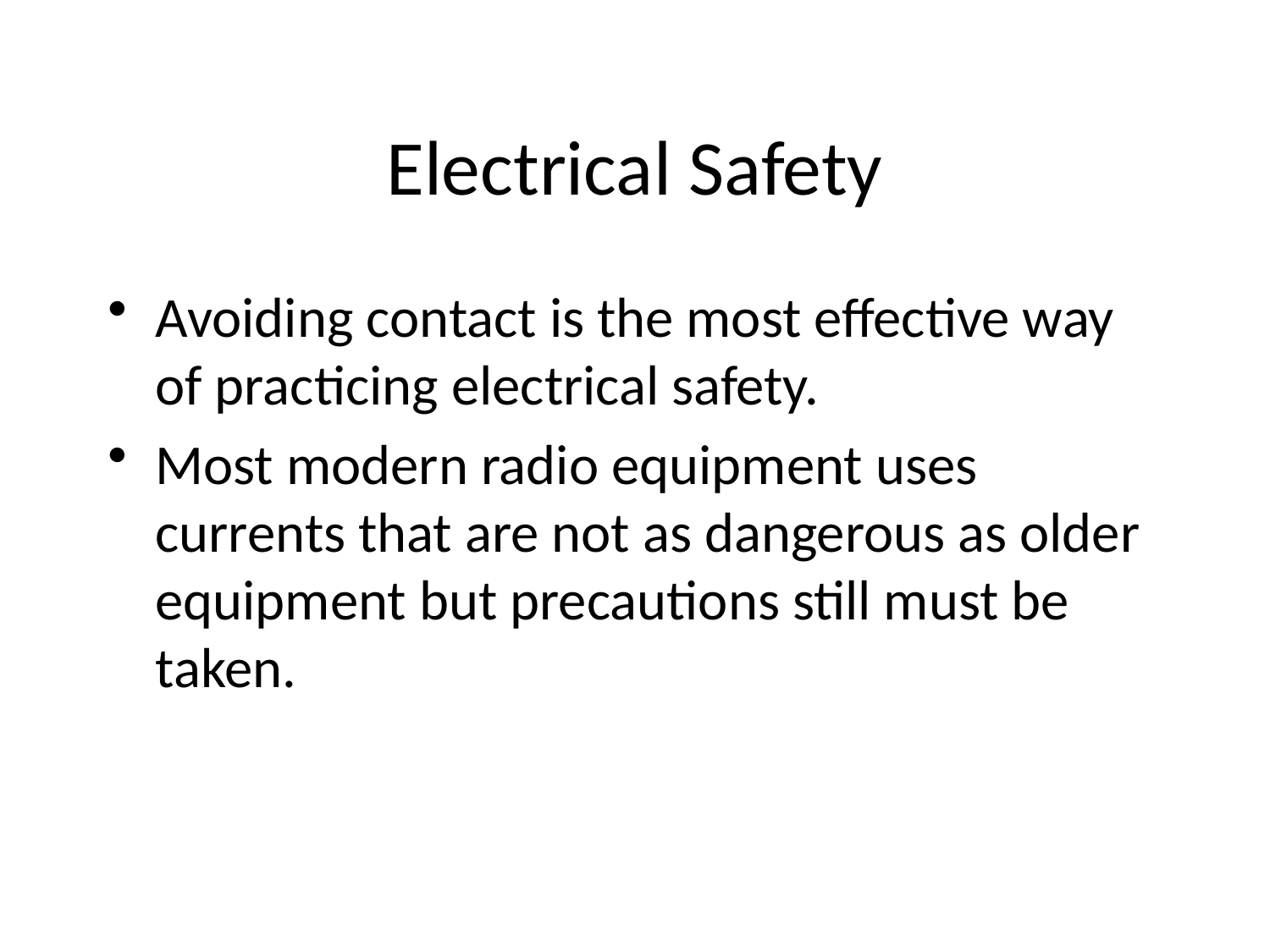

Electrical Safety
Avoiding contact is the most effective way of practicing electrical safety.
Most modern radio equipment uses currents that are not as dangerous as older equipment but precautions still must be taken.